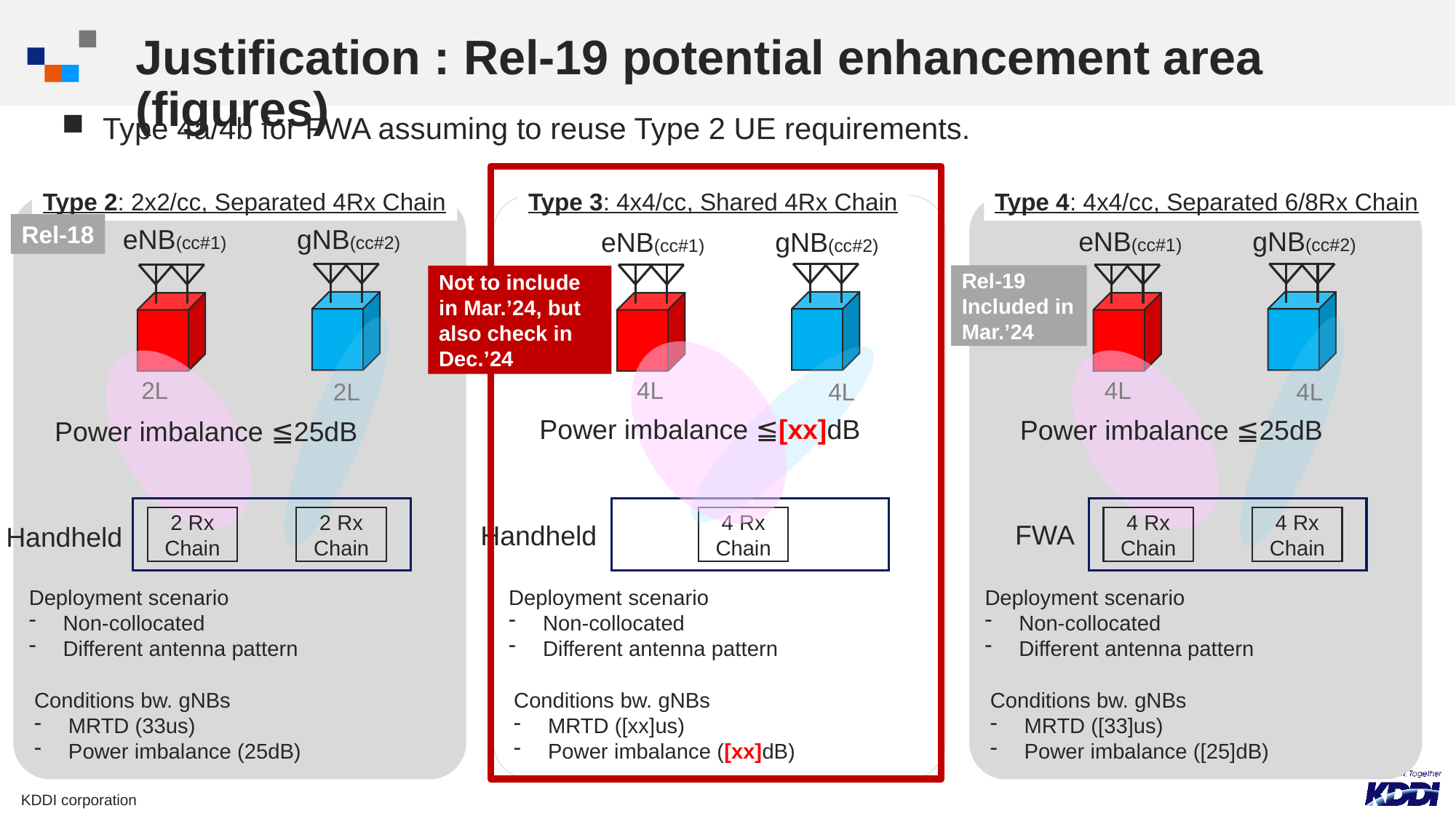

# Justification : Rel-19 potential enhancement area (figures)
Type 4a/4b for FWA assuming to reuse Type 2 UE requirements.

Type 2: 2x2/cc, Separated 4Rx Chain

eNB(cc#1)
gNB(cc#2)

Deployment scenario
Non-collocated
Different antenna pattern
Conditions bw. gNBs
MRTD (33us)
Power imbalance (25dB)
Type 3: 4x4/cc, Shared 4Rx Chain

Deployment scenario
Non-collocated
Different antenna pattern
Conditions bw. gNBs
MRTD ([xx]us)
Power imbalance ([xx]dB)
Type 4: 4x4/cc, Separated 6/8Rx Chain

Deployment scenario
Non-collocated
Different antenna pattern
Conditions bw. gNBs
MRTD ([33]us)
Power imbalance ([25]dB)
Rel-18
eNB(cc#1)
gNB(cc#2)
eNB(cc#1)
gNB(cc#2)
Rel-19
Included in Mar.’24
Not to include in Mar.’24, but also check in Dec.’24

2L
4L
4L
2L
4L
4L
Power imbalance ≦[xx]dB
Power imbalance ≦25dB
Power imbalance ≦25dB

2 Rx Chain
2 Rx Chain
4 Rx Chain
4 Rx Chain
4 Rx Chain
FWA
Handheld
Handheld